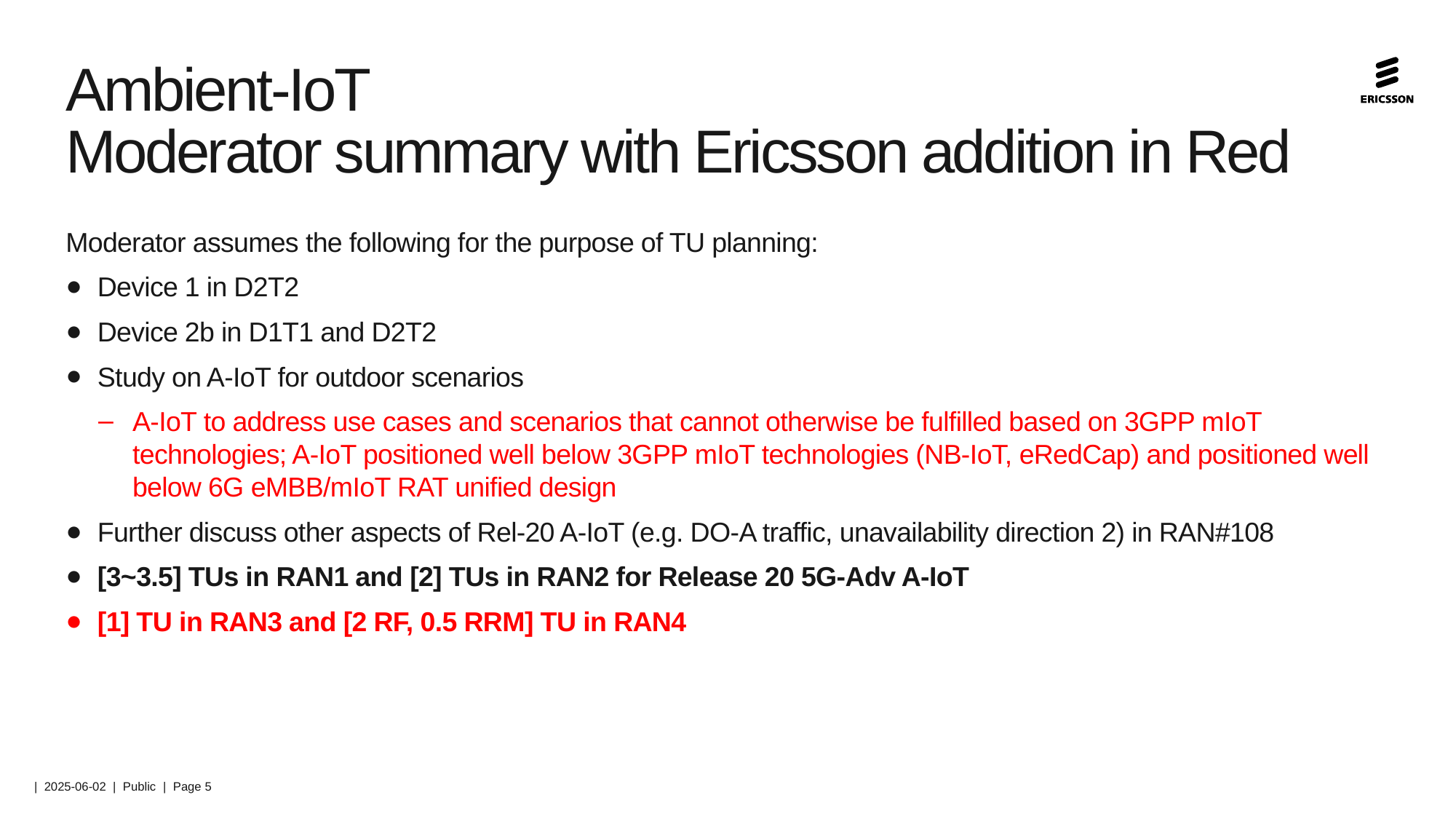

# Ambient-IoT Moderator summary with Ericsson addition in Red
Moderator assumes the following for the purpose of TU planning:
Device 1 in D2T2
Device 2b in D1T1 and D2T2
Study on A-IoT for outdoor scenarios
A-IoT to address use cases and scenarios that cannot otherwise be fulfilled based on 3GPP mIoT technologies; A-IoT positioned well below 3GPP mIoT technologies (NB-IoT, eRedCap) and positioned well below 6G eMBB/mIoT RAT unified design
Further discuss other aspects of Rel-20 A-IoT (e.g. DO-A traffic, unavailability direction 2) in RAN#108
[3~3.5] TUs in RAN1 and [2] TUs in RAN2 for Release 20 5G-Adv A-IoT
[1] TU in RAN3 and [2 RF, 0.5 RRM] TU in RAN4